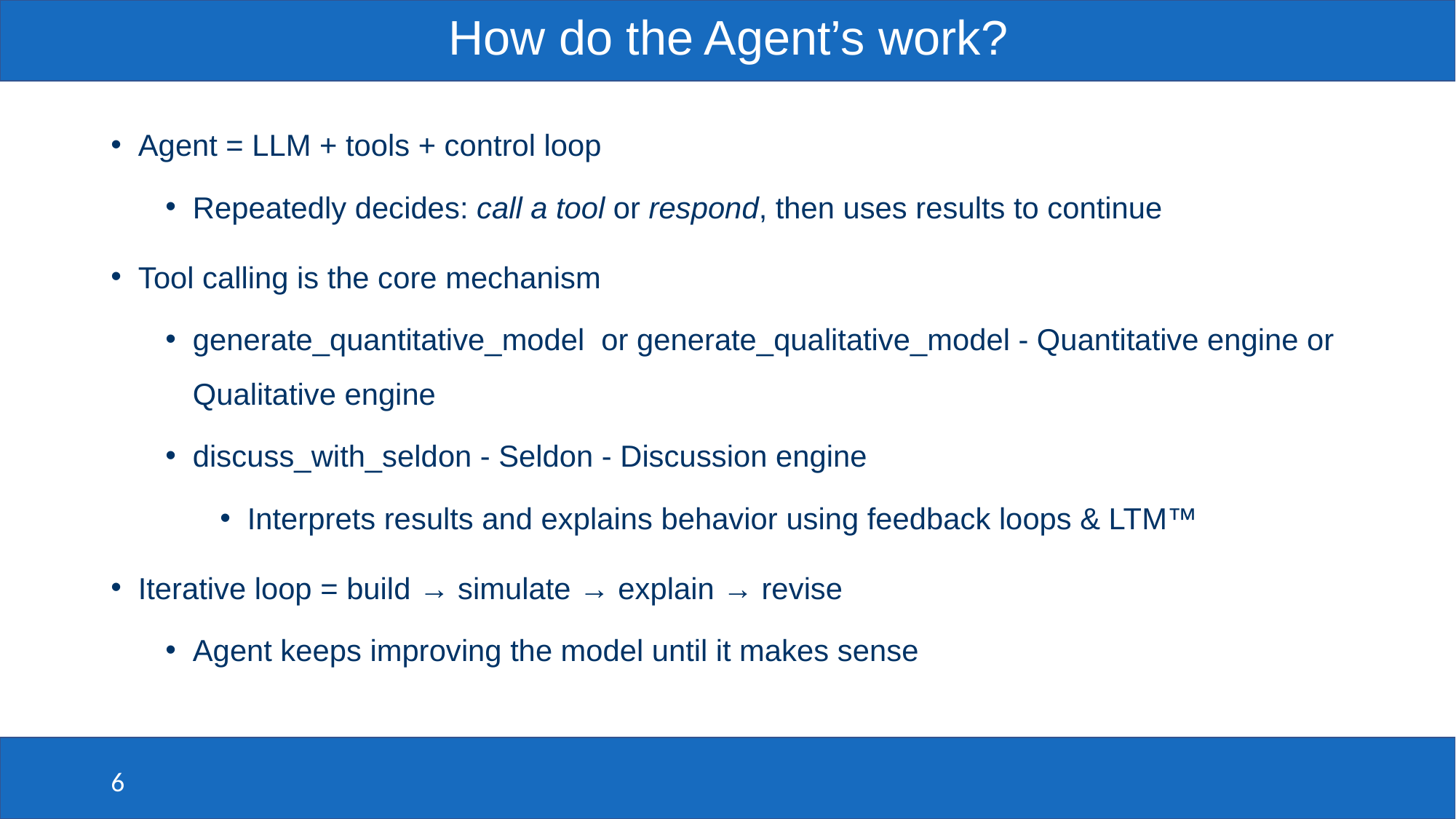

# How do the Agent’s work?
Agent = LLM + tools + control loop
Repeatedly decides: call a tool or respond, then uses results to continue
Tool calling is the core mechanism
generate_quantitative_model  or generate_qualitative_model - Quantitative engine or Qualitative engine
discuss_with_seldon - Seldon - Discussion engine
Interprets results and explains behavior using feedback loops & LTM™
Iterative loop = build → simulate → explain → revise
Agent keeps improving the model until it makes sense
6